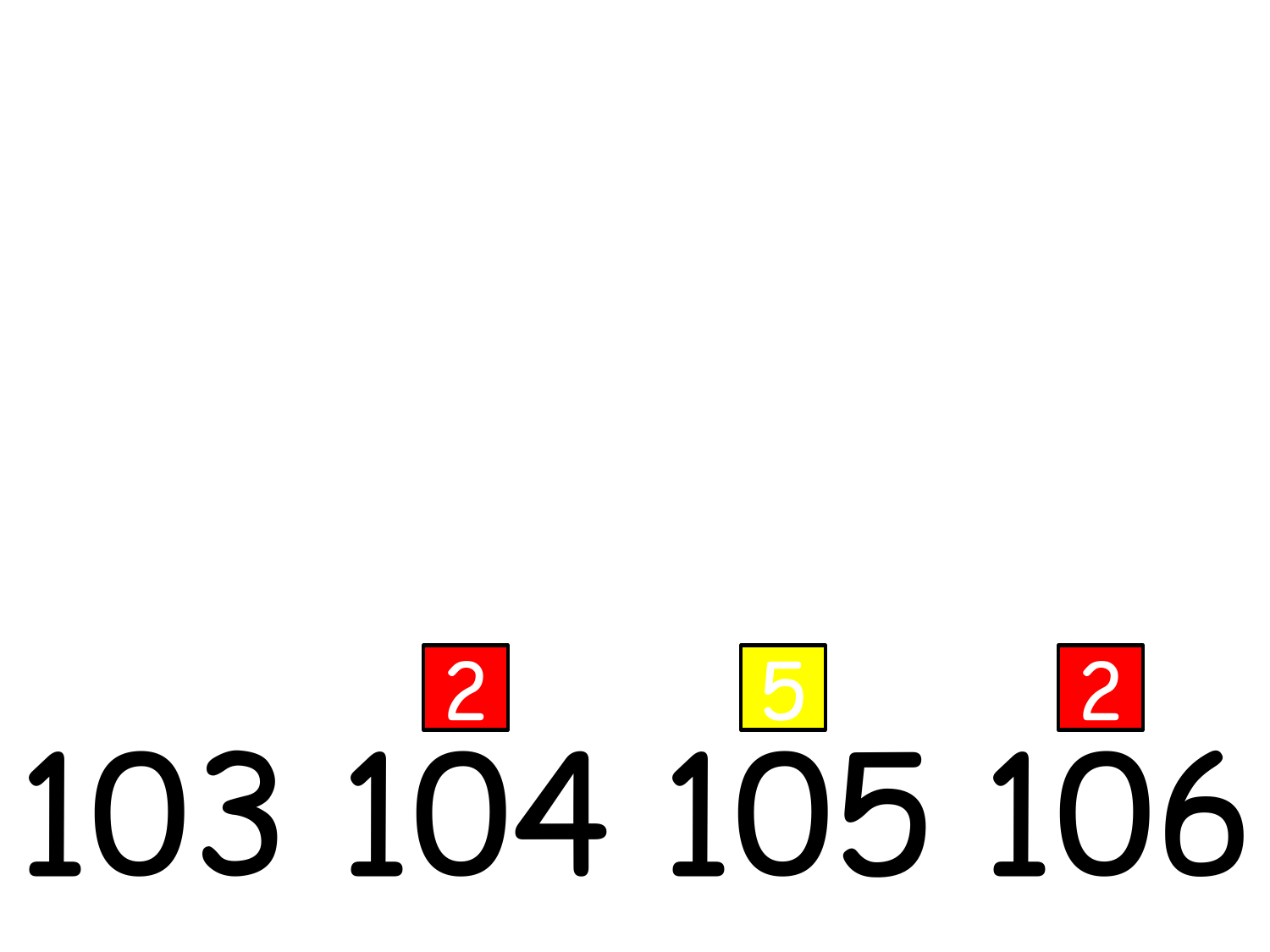

2
5
2
 103 104 105 106